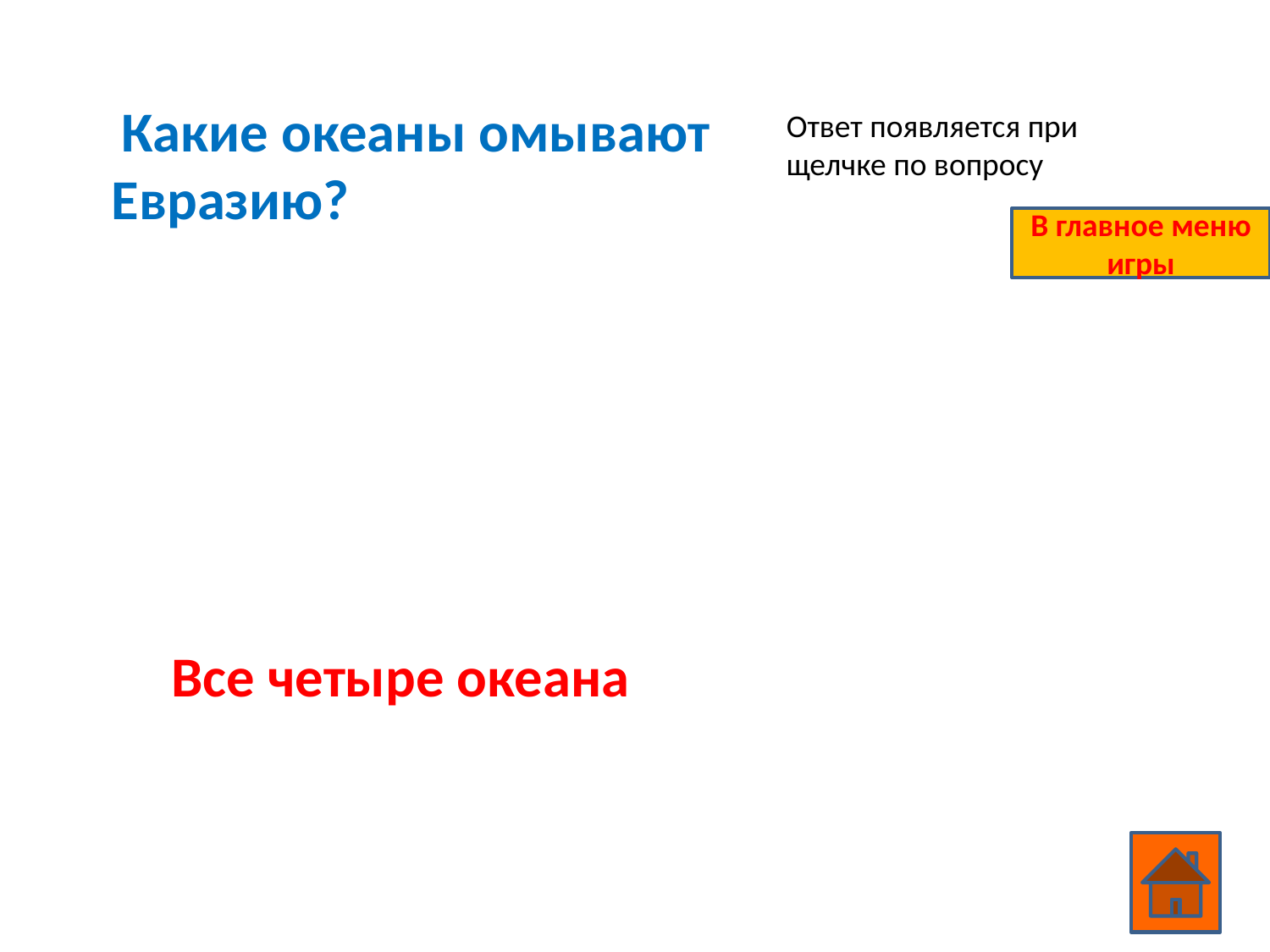

Какие океаны омывают Евразию?
Ответ появляется при щелчке по вопросу
В главное меню игры
Все четыре океана